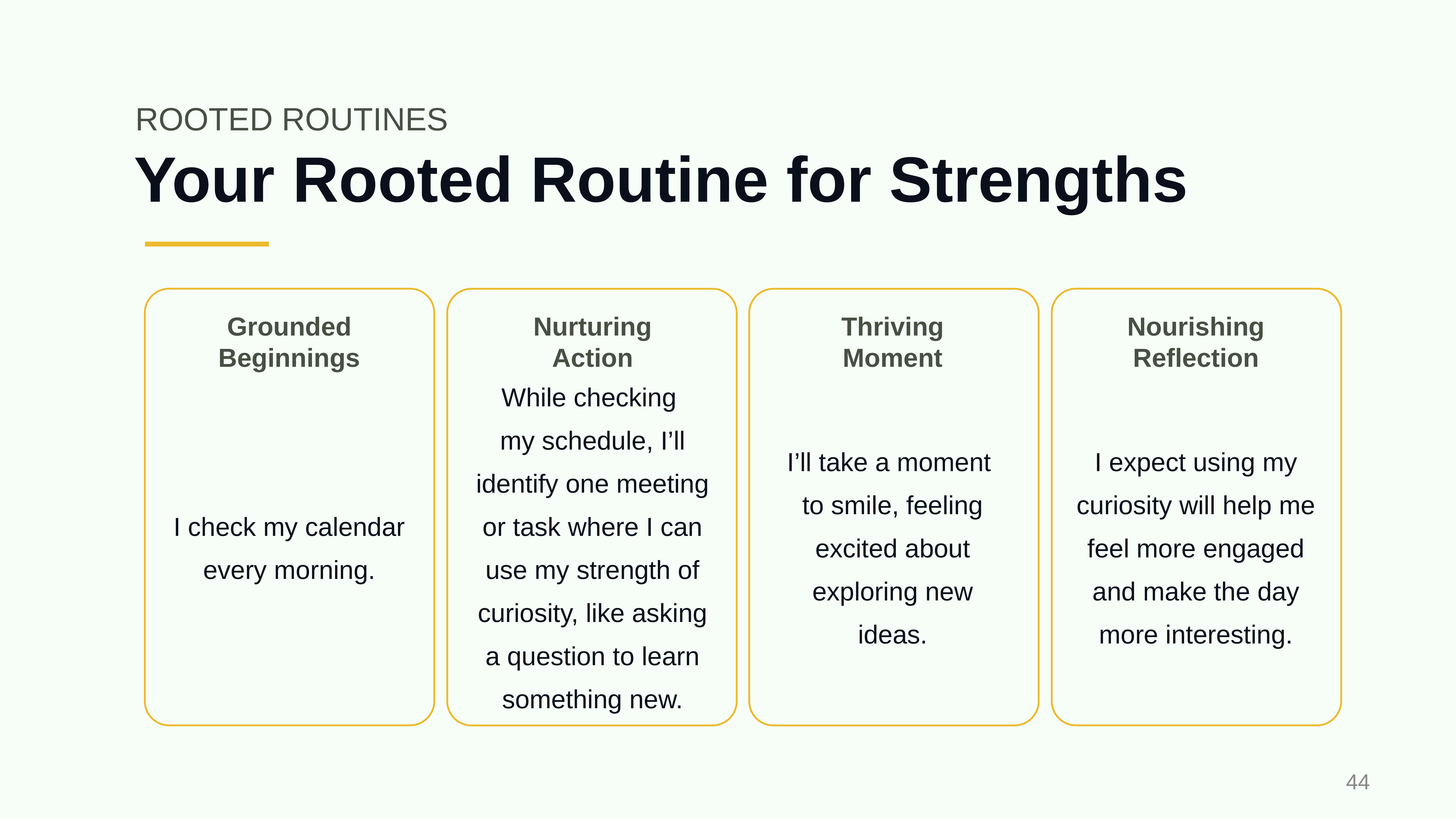

ROOTED ROUTINES
# Your Rooted Routine for Strengths

Nourishing Reflection
I expect using my curiosity will help me feel more engaged and make the day more interesting.

Grounded Beginnings
I check my calendar every morning.

Nurturing
Action
While checking
my schedule, I’ll identify one meeting or task where I can use my strength of curiosity, like asking a question to learn something new.

Thriving
Moment
I’ll take a moment
to smile, feeling excited about exploring new ideas.
44